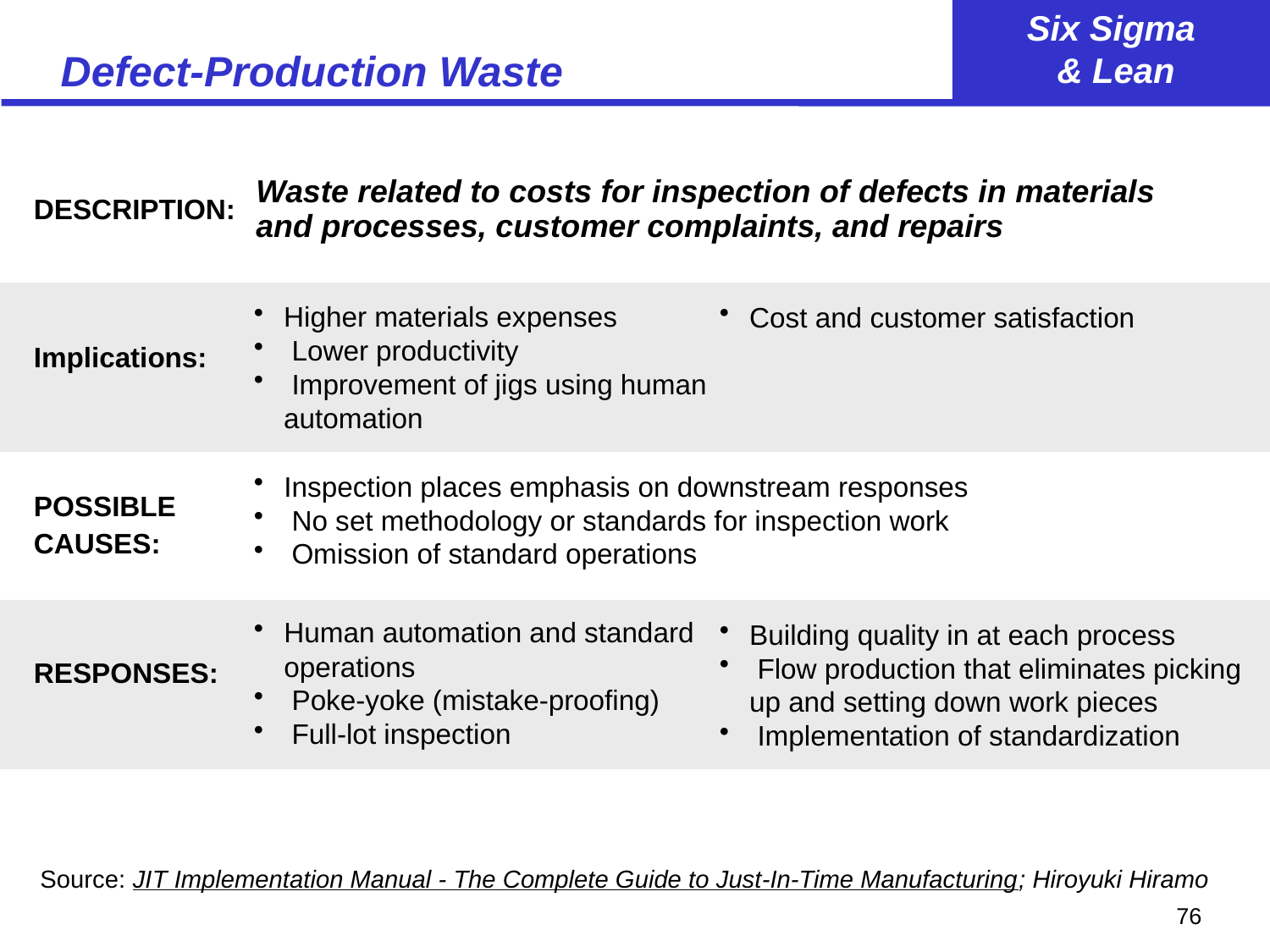

# Defect-Production Waste
Waste related to costs for inspection of defects in materials and processes, customer complaints, and repairs
DESCRIPTION:

Implications:

POSSIBLE CAUSES:

RESPONSES:

Higher materials expenses
 Lower productivity
 Improvement of jigs using human automation
Cost and customer satisfaction

Inspection places emphasis on downstream responses
 No set methodology or standards for inspection work
 Omission of standard operations

Human automation and standard operations
 Poke-yoke (mistake-proofing)
 Full-lot inspection
Building quality in at each process
 Flow production that eliminates picking up and setting down work pieces
 Implementation of standardization
Source: JIT Implementation Manual - The Complete Guide to Just-In-Time Manufacturing; Hiroyuki Hiramo